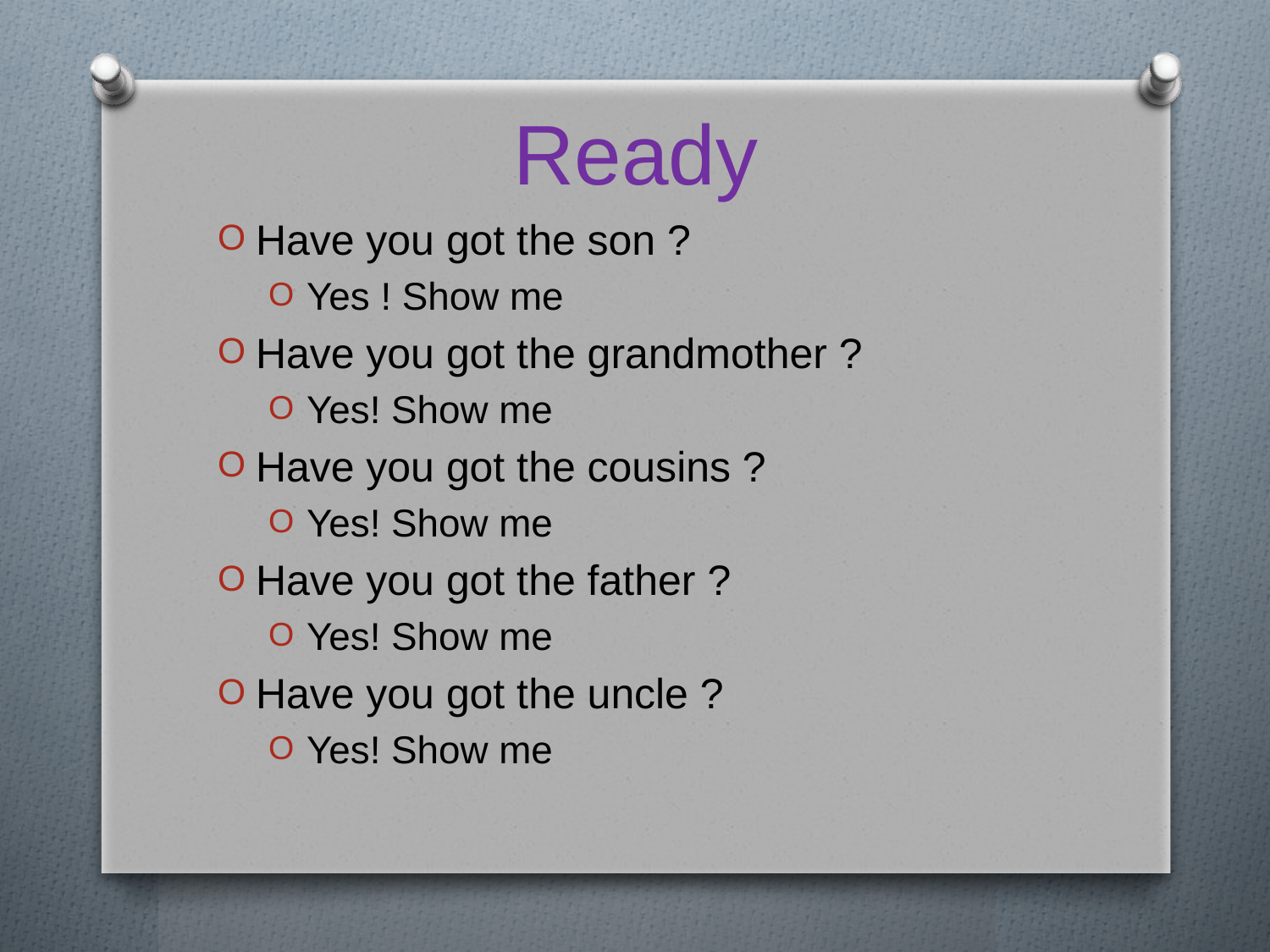

# Ready
Have you got the son ?
Yes ! Show me
Have you got the grandmother ?
Yes! Show me
Have you got the cousins ?
Yes! Show me
Have you got the father ?
Yes! Show me
Have you got the uncle ?
Yes! Show me